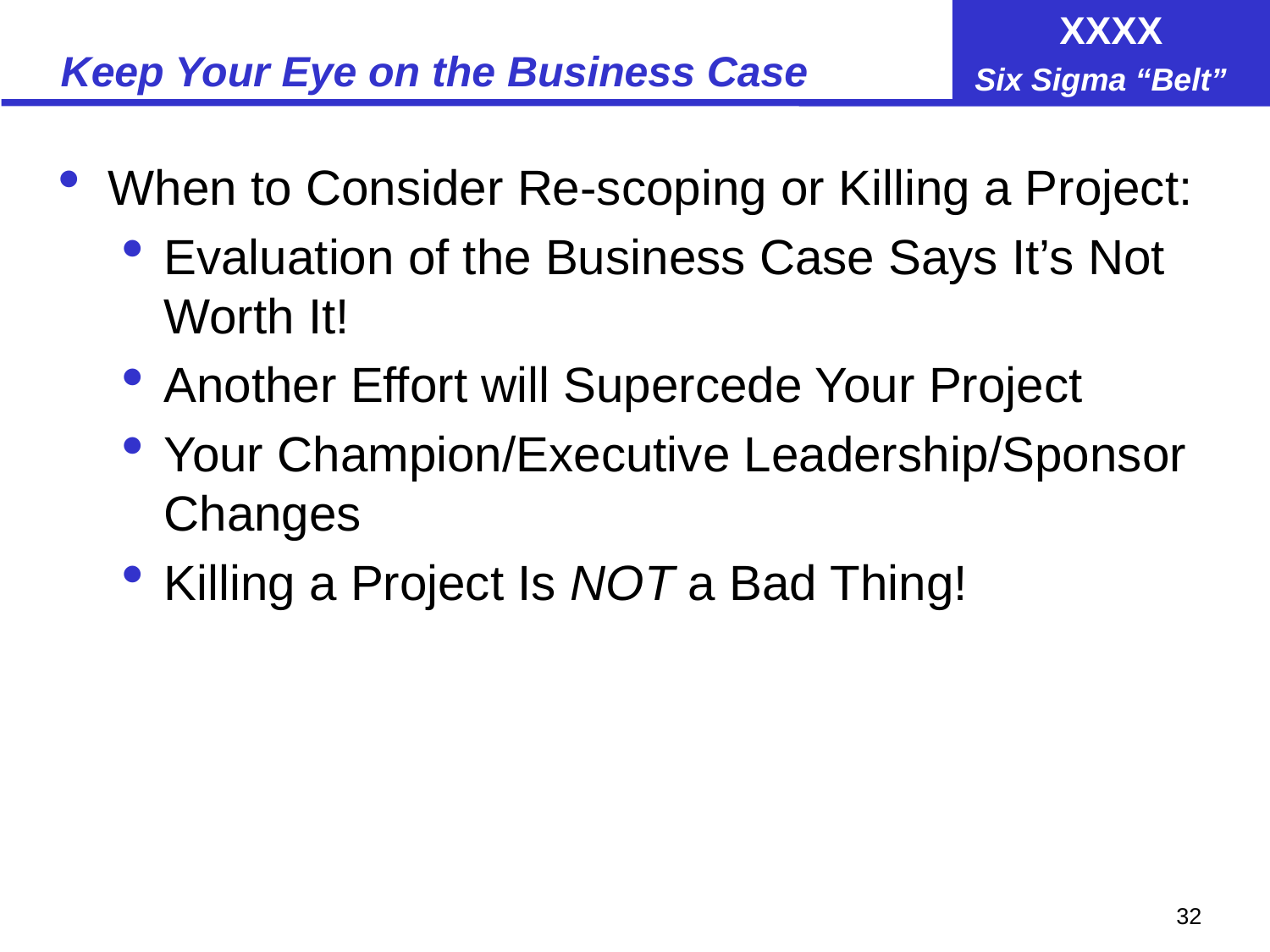

# Keep Your Eye on the Business Case
When to Consider Re-scoping or Killing a Project:
Evaluation of the Business Case Says It’s Not Worth It!
Another Effort will Supercede Your Project
Your Champion/Executive Leadership/Sponsor Changes
Killing a Project Is NOT a Bad Thing!